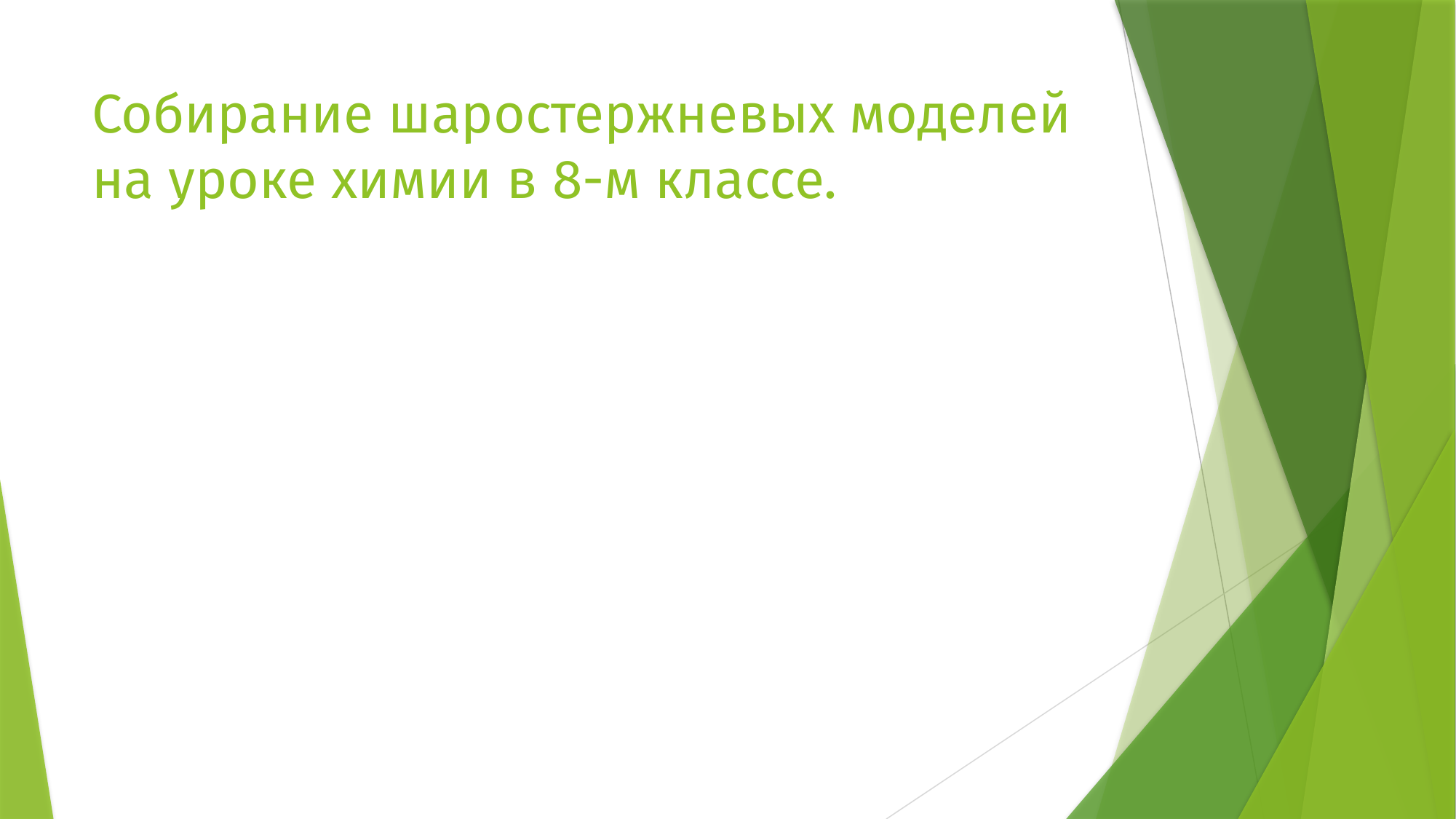

# Собирание шаростержневых моделей на уроке химии в 8-м классе.